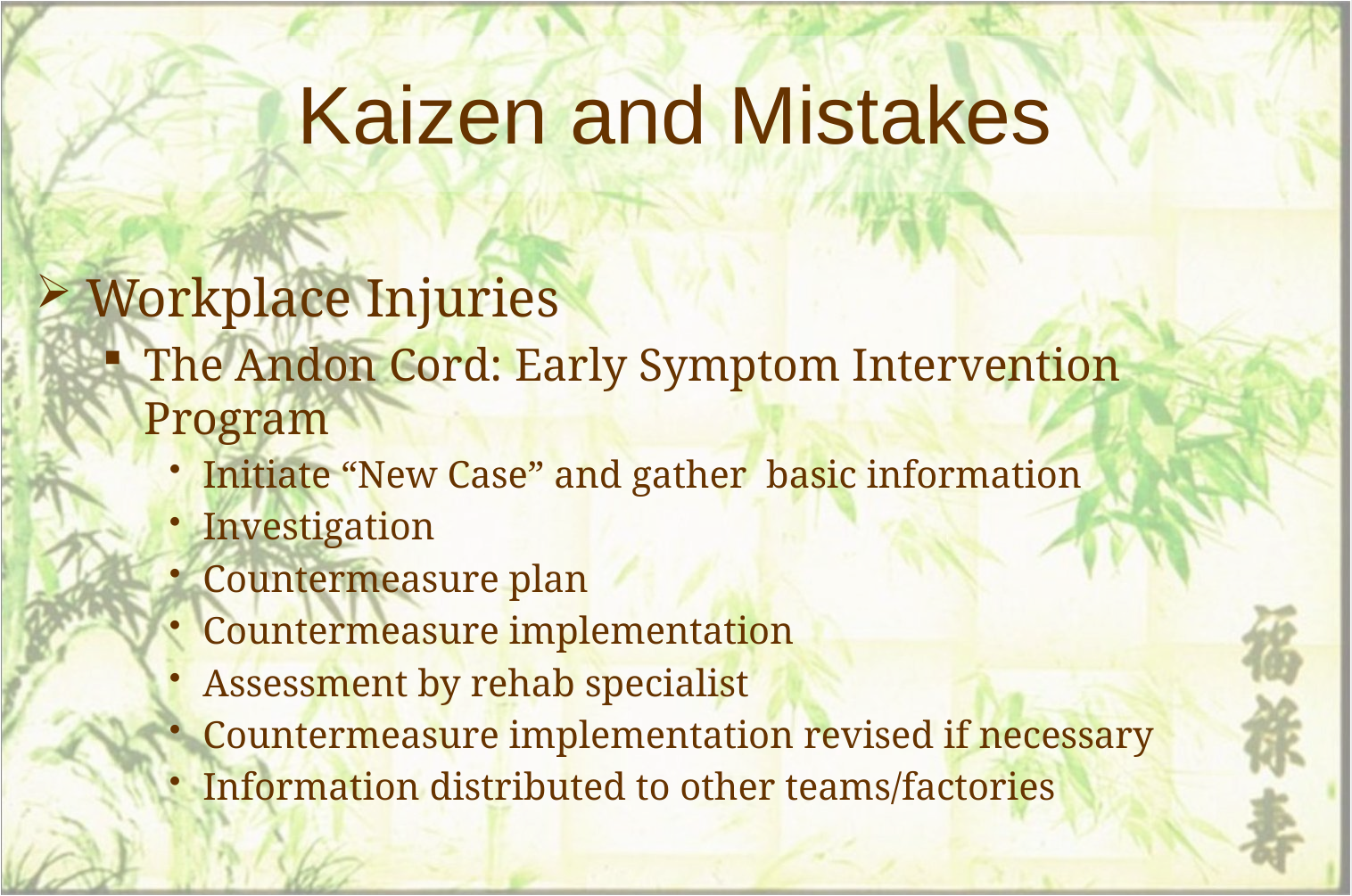

# Kaizen and Mistakes
Workplace Injuries
The Andon Cord: Early Symptom Intervention Program
Initiate “New Case” and gather  basic information
Investigation
Countermeasure plan
Countermeasure implementation
Assessment by rehab specialist
Countermeasure implementation revised if necessary
Information distributed to other teams/factories